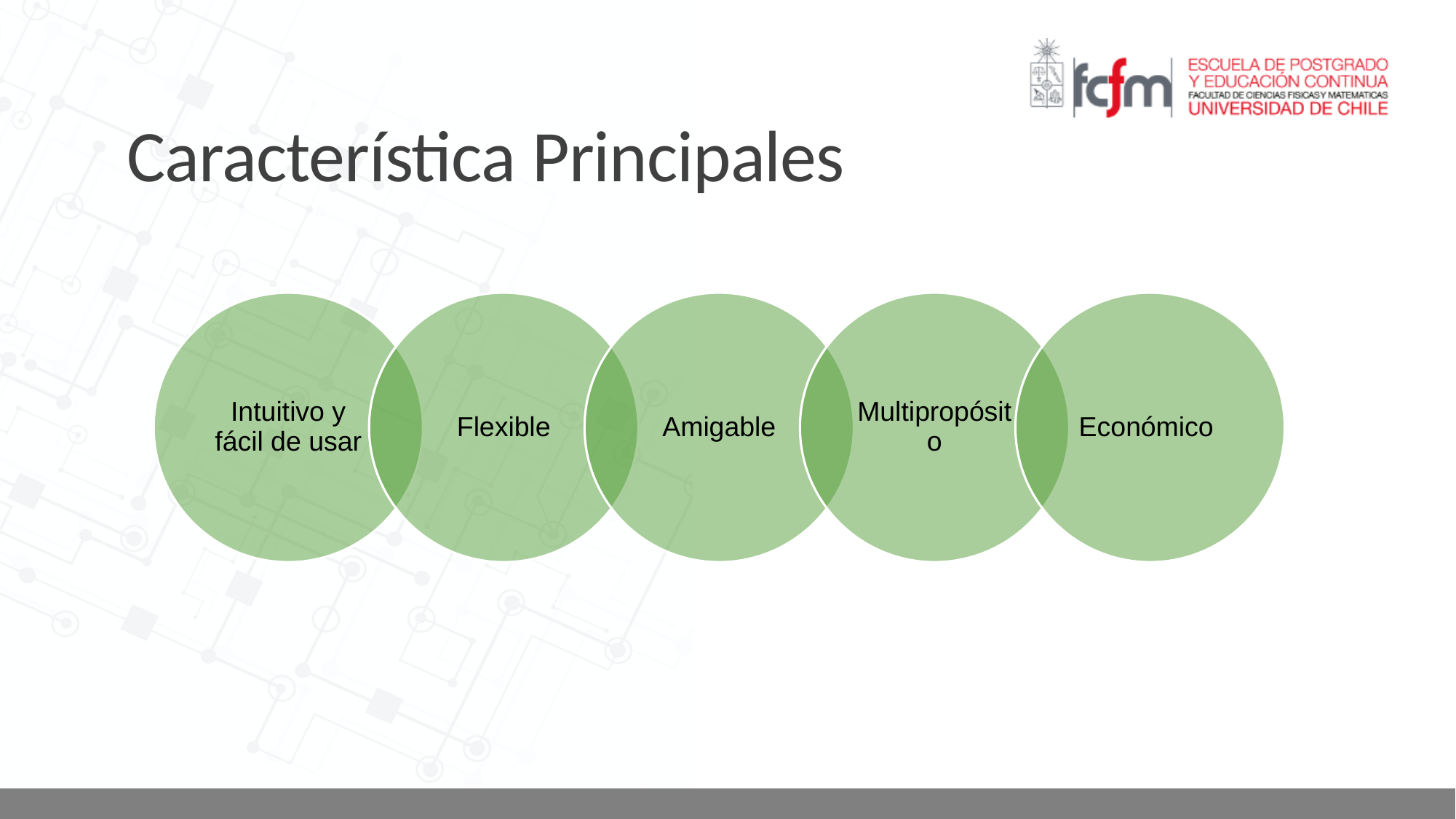

Característica Principales
Intuitivo y fácil de usar
Flexible
Amigable
Multipropósito
Económico